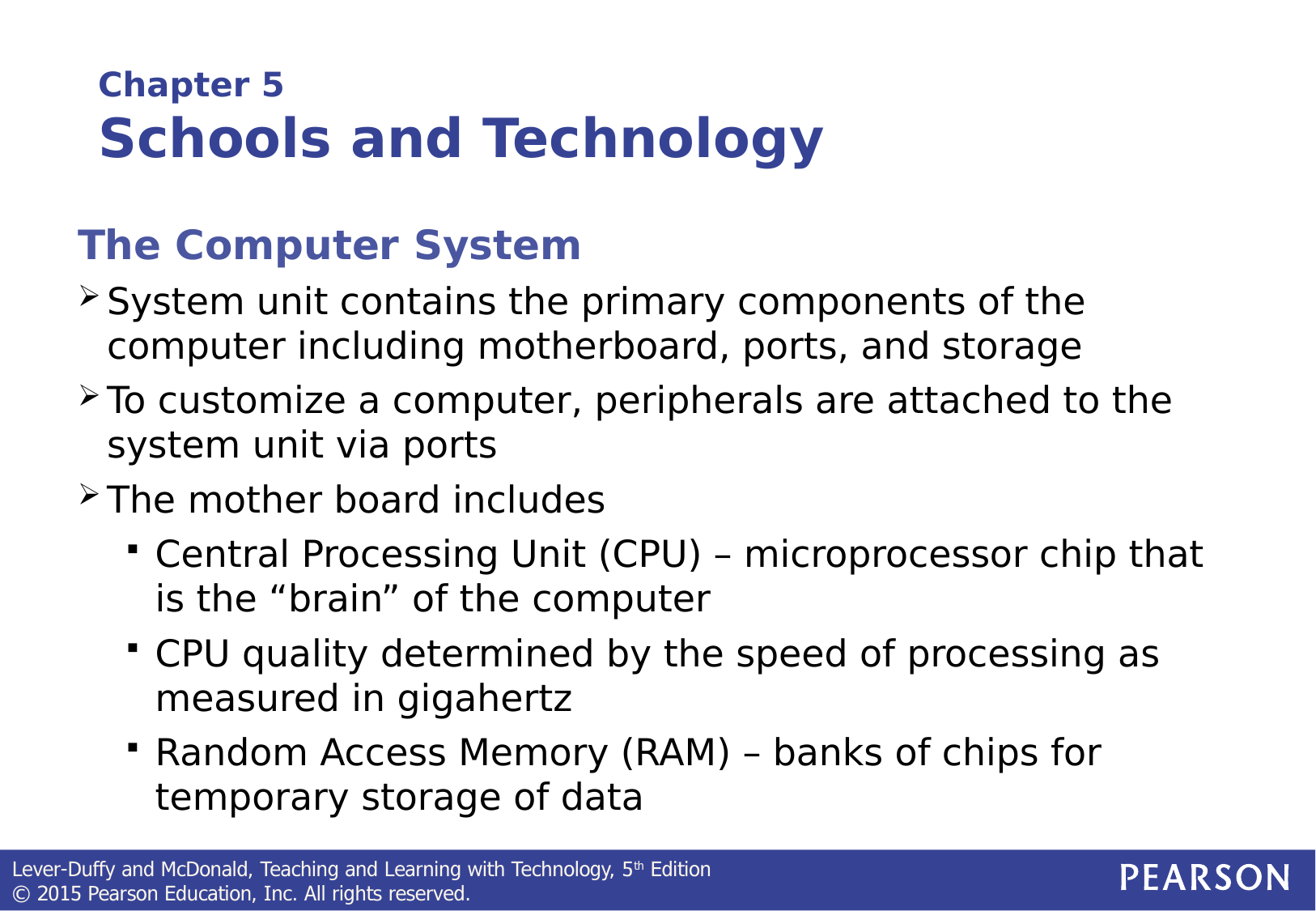

Chapter 5
Schools and Technology
The Computer System
System unit contains the primary components of the computer including motherboard, ports, and storage
To customize a computer, peripherals are attached to the system unit via ports
The mother board includes
Central Processing Unit (CPU) – microprocessor chip that is the “brain” of the computer
CPU quality determined by the speed of processing as measured in gigahertz
Random Access Memory (RAM) – banks of chips for temporary storage of data